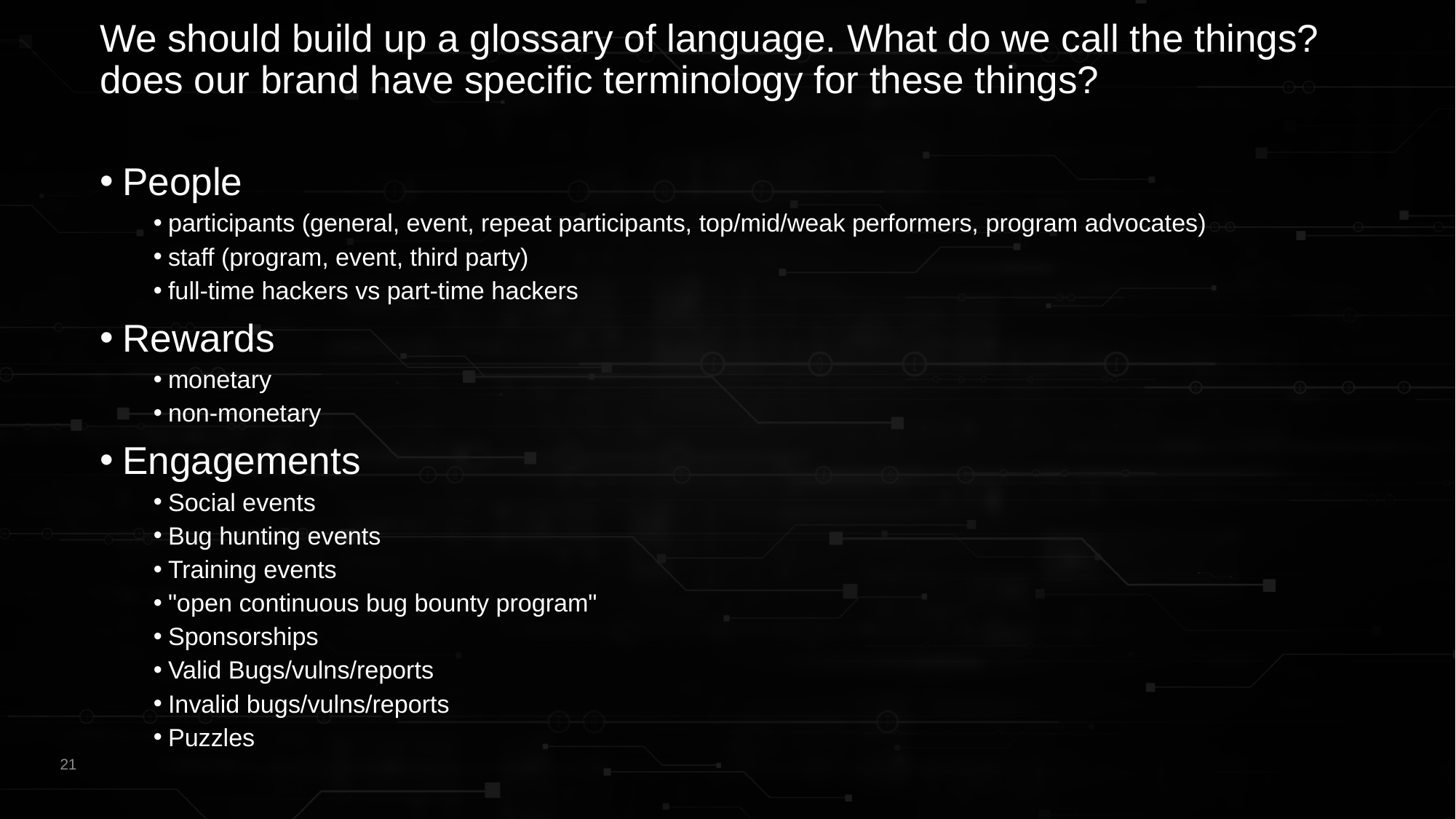

We should build up a glossary of language. What do we call the things? does our brand have specific terminology for these things?
 People
 participants (general, event, repeat participants, top/mid/weak performers, program advocates)
 staff (program, event, third party)
 full-time hackers vs part-time hackers
 Rewards
 monetary
 non-monetary
 Engagements
 Social events
 Bug hunting events
 Training events
 "open continuous bug bounty program"
 Sponsorships
 Valid Bugs/vulns/reports
 Invalid bugs/vulns/reports
 Puzzles
21